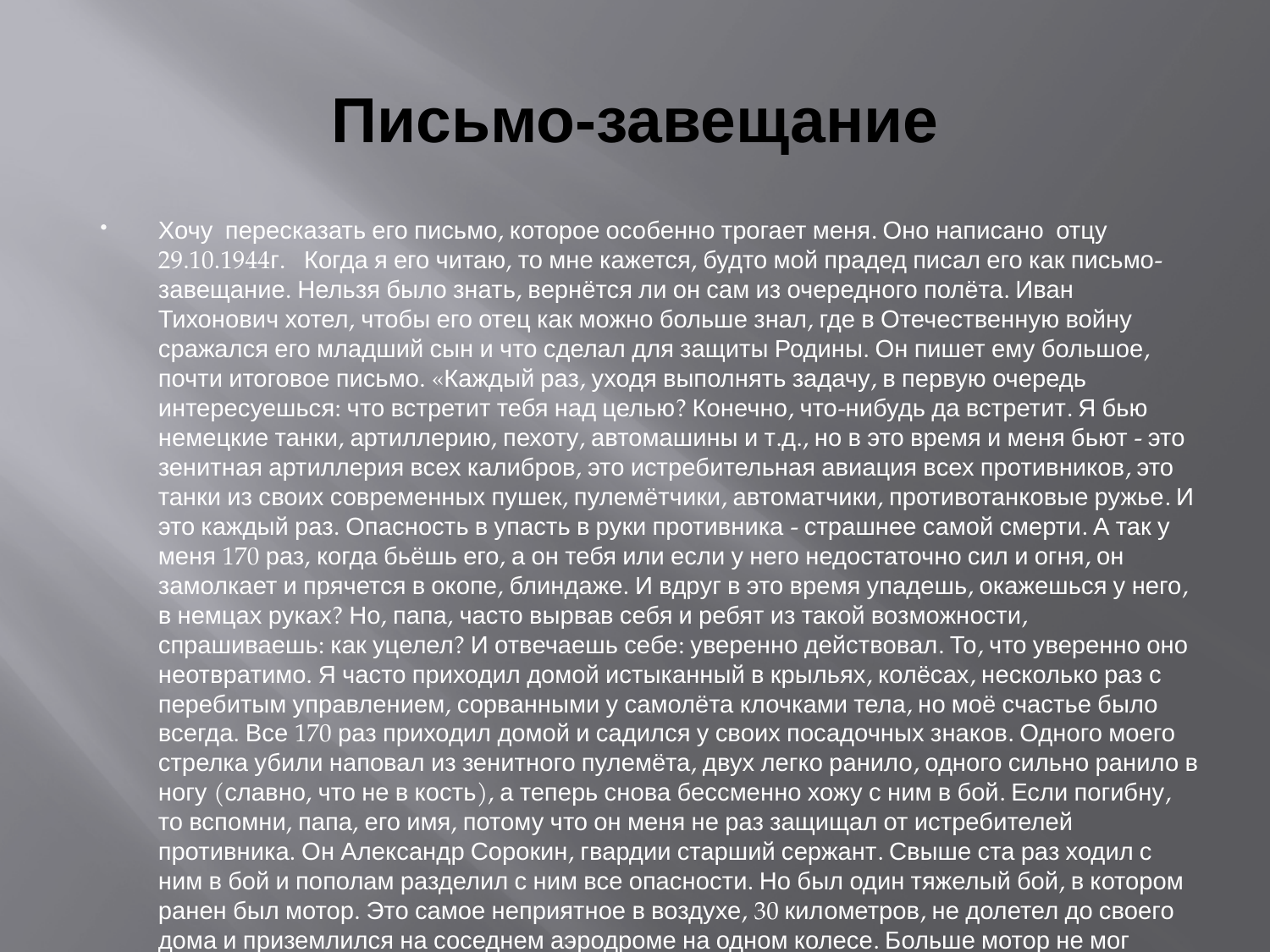

# Письмо-завещание
Хочу  пересказать его письмо, которое особенно трогает меня. Оно написано  отцу 29.10.1944г.   Когда я его читаю, то мне кажется, будто мой прадед писал его как письмо-завещание. Нельзя было знать, вернётся ли он сам из очередного полёта. Иван Тихонович хотел, чтобы его отец как можно больше знал, где в Отечественную войну сражался его младший сын и что сделал для защиты Родины. Он пишет ему большое, почти итоговое письмо. «Каждый раз, уходя выполнять задачу, в первую очередь интересуешься: что встретит тебя над целью? Конечно, что-нибудь да встретит. Я бью немецкие танки, артиллерию, пехоту, автомашины и т.д., но в это время и меня бьют - это зенитная артиллерия всех калибров, это истребительная авиация всех противников, это танки из своих современных пушек, пулемётчики, автоматчики, противотанковые ружье. И это каждый раз. Опасность в упасть в руки противника - страшнее самой смерти. А так у меня 170 раз, когда бьёшь его, а он тебя или если у него недостаточно сил и огня, он замолкает и прячется в окопе, блиндаже. И вдруг в это время упадешь, окажешься у него, в немцах руках? Но, папа, часто вырвав себя и ребят из такой возможности, спрашиваешь: как уцелел? И отвечаешь себе: уверенно действовал. То, что уверенно оно неотвратимо. Я часто приходил домой истыканный в крыльях, колёсах, несколько раз с перебитым управлением, сорванными у самолёта клочками тела, но моё счастье было всегда. Все 170 раз приходил домой и садился у своих посадочных знаков. Одного моего стрелка убили наповал из зенитного пулемёта, двух легко ранило, одного сильно ранило в ногу (славно, что не в кость), а теперь снова бессменно хожу с ним в бой. Если погибну, то вспомни, папа, его имя, потому что он меня не раз защищал от истребителей противника. Он Александр Сорокин, гвардии старший сержант. Свыше ста раз ходил с ним в бой и пополам разделил с ним все опасности. Но был один тяжелый бой, в котором ранен был мотор. Это самое неприятное в воздухе, 30 километров, не долетел до своего дома и приземлился на соседнем аэродроме на одном колесе. Больше мотор не мог тянуть, израненный. Это было на 150